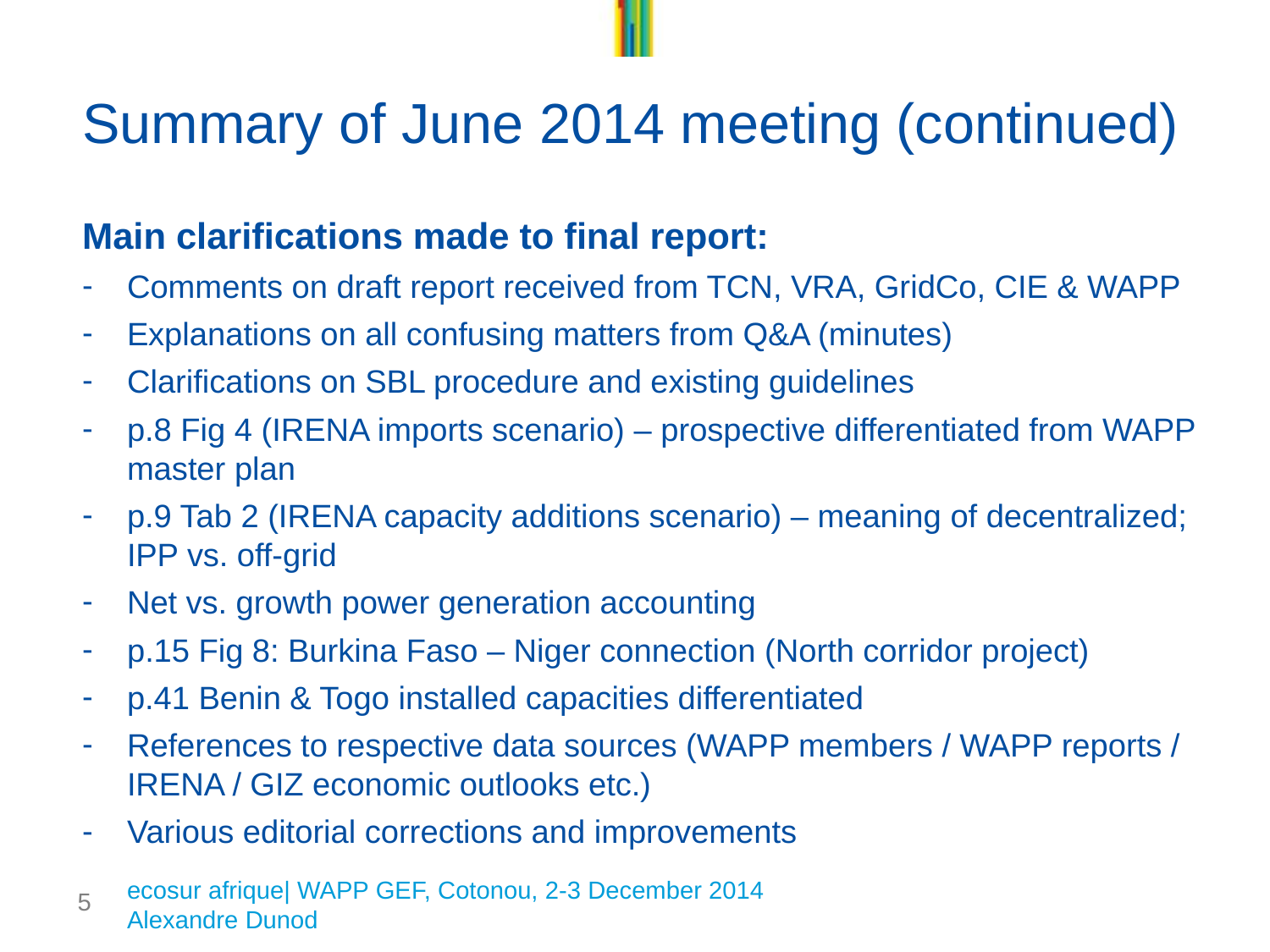

# Summary of June 2014 meeting (continued)
Main clarifications made to final report:
Comments on draft report received from TCN, VRA, GridCo, CIE & WAPP
Explanations on all confusing matters from Q&A (minutes)
Clarifications on SBL procedure and existing guidelines
p.8 Fig 4 (IRENA imports scenario) – prospective differentiated from WAPP master plan
p.9 Tab 2 (IRENA capacity additions scenario) – meaning of decentralized; IPP vs. off-grid
Net vs. growth power generation accounting
p.15 Fig 8: Burkina Faso – Niger connection (North corridor project)
p.41 Benin & Togo installed capacities differentiated
References to respective data sources (WAPP members / WAPP reports / IRENA / GIZ economic outlooks etc.)
Various editorial corrections and improvements
ecosur afrique| WAPP GEF, Cotonou, 2-3 December 2014			Alexandre Dunod